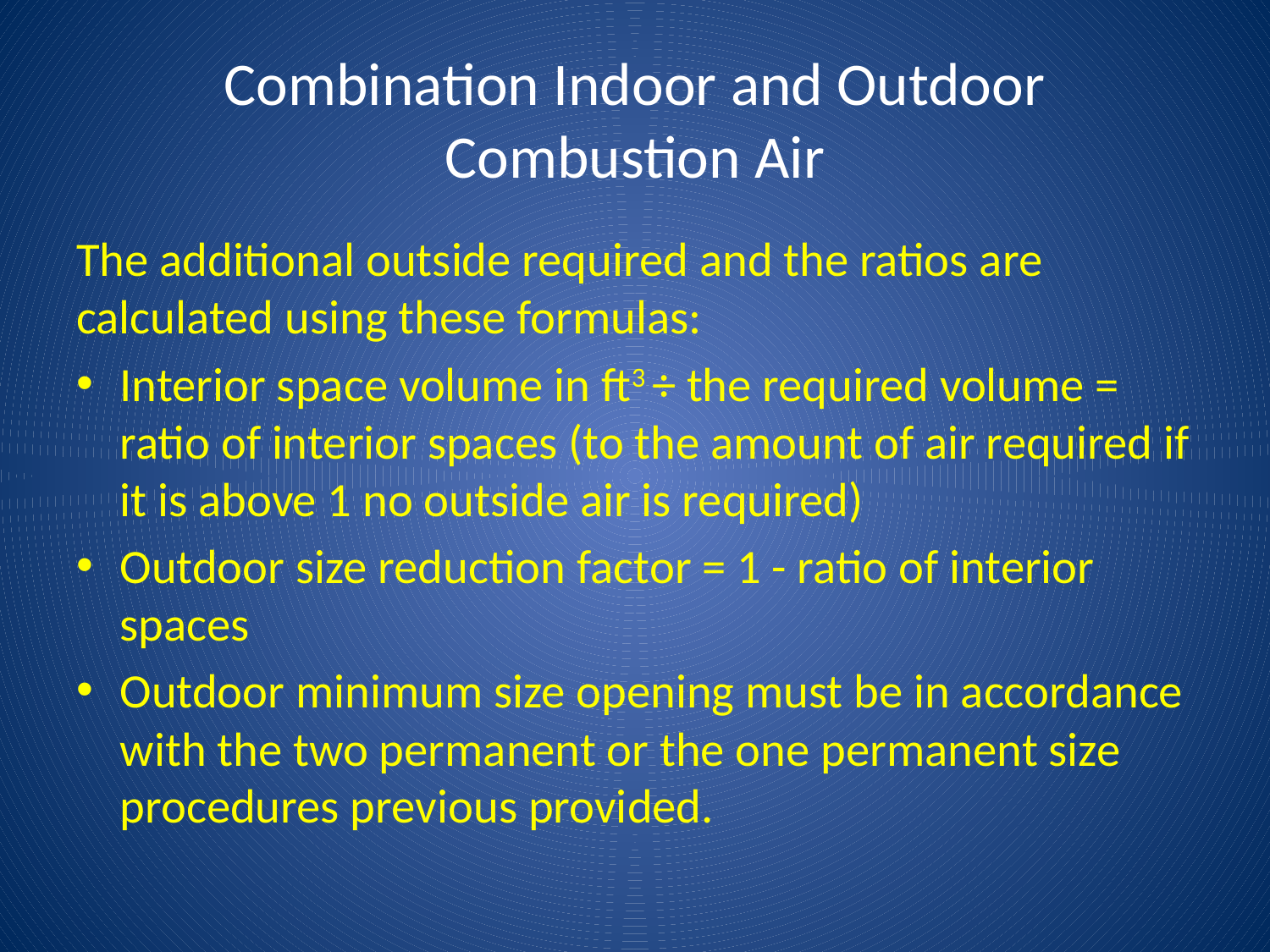

# Combination Indoor and Outdoor Combustion Air
The additional outside required and the ratios are calculated using these formulas:
Interior space volume in ft3 ÷ the required volume = ratio of interior spaces (to the amount of air required if it is above 1 no outside air is required)
Outdoor size reduction factor = 1 - ratio of interior spaces
Outdoor minimum size opening must be in accordance with the two permanent or the one permanent size procedures previous provided.